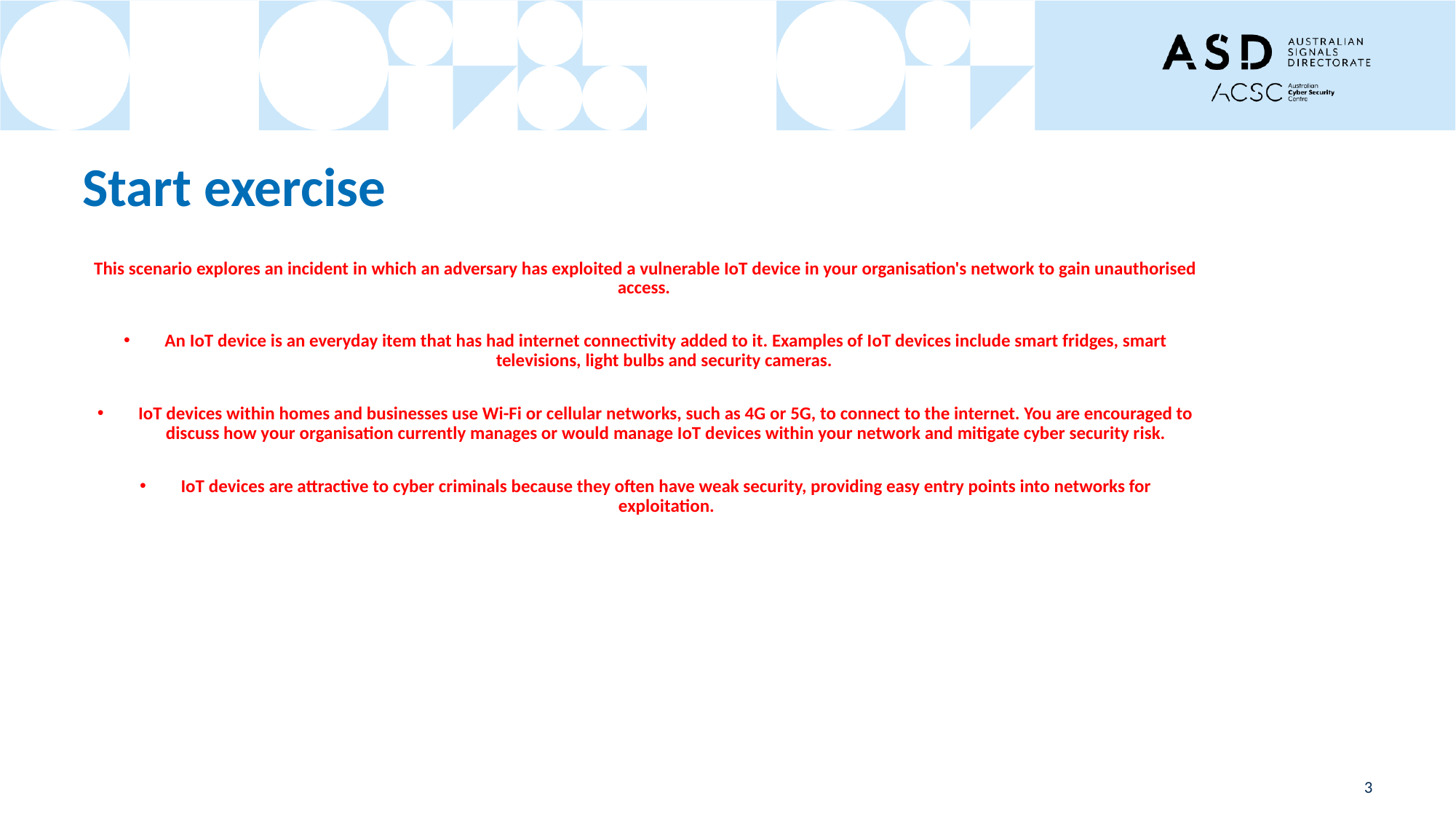

# Start exercise
This scenario explores an incident in which an adversary has exploited a vulnerable IoT device in your organisation's network to gain unauthorised access.
An IoT device is an everyday item that has had internet connectivity added to it. Examples of IoT devices include smart fridges, smart televisions, light bulbs and security cameras.
IoT devices within homes and businesses use Wi-Fi or cellular networks, such as 4G or 5G, to connect to the internet. You are encouraged to discuss how your organisation currently manages or would manage IoT devices within your network and mitigate cyber security risk.
IoT devices are attractive to cyber criminals because they often have weak security, providing easy entry points into networks for exploitation.
3